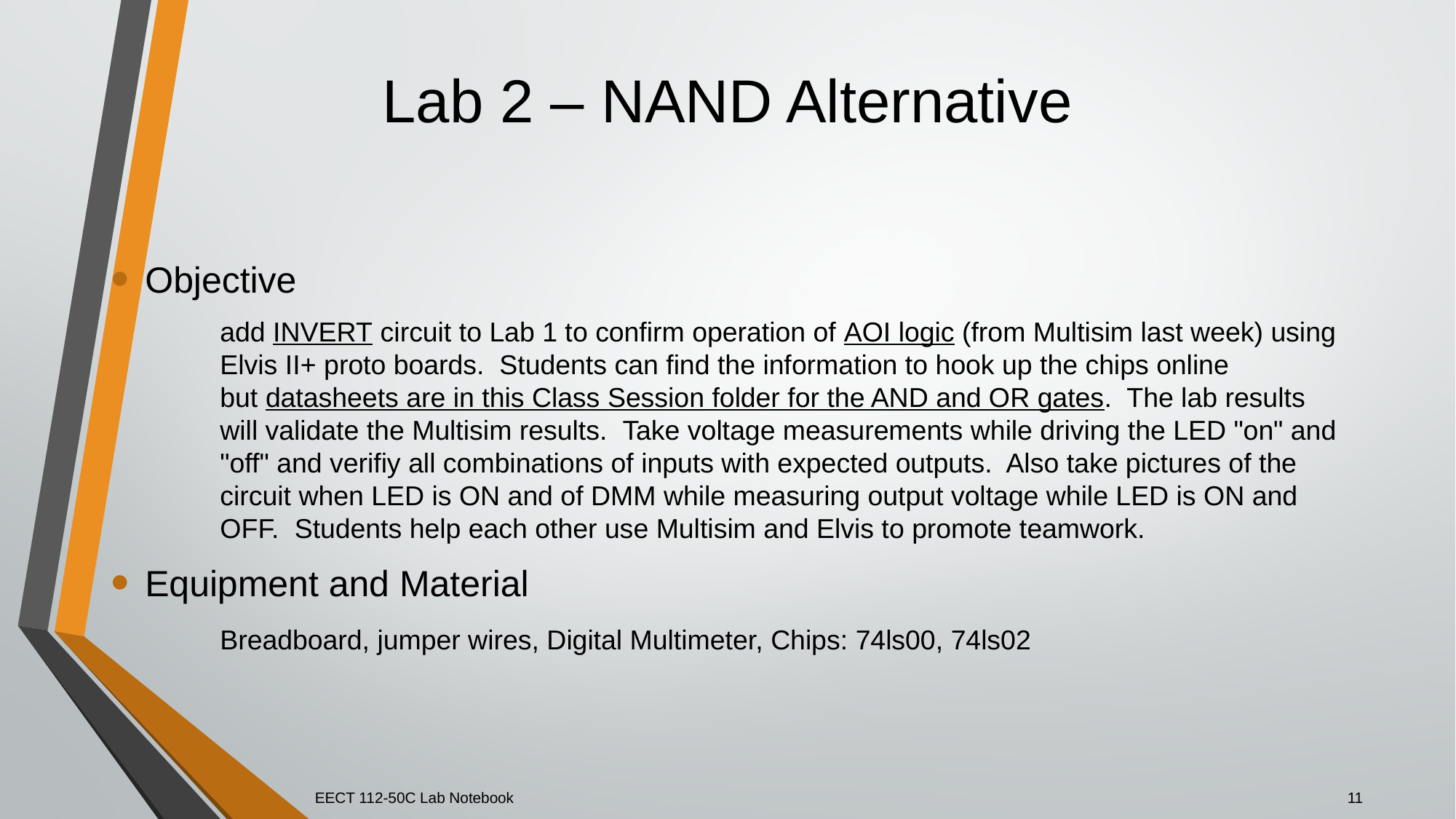

# Lab 2 – NAND Alternative
Objective
add INVERT circuit to Lab 1 to confirm operation of AOI logic (from Multisim last week) using Elvis II+ proto boards.  Students can find the information to hook up the chips online but datasheets are in this Class Session folder for the AND and OR gates.  The lab results will validate the Multisim results.  Take voltage measurements while driving the LED "on" and "off" and verifiy all combinations of inputs with expected outputs.  Also take pictures of the circuit when LED is ON and of DMM while measuring output voltage while LED is ON and OFF.  Students help each other use Multisim and Elvis to promote teamwork.
Equipment and Material
Breadboard, jumper wires, Digital Multimeter, Chips: 74ls00, 74ls02
EECT 112-50C Lab Notebook
11